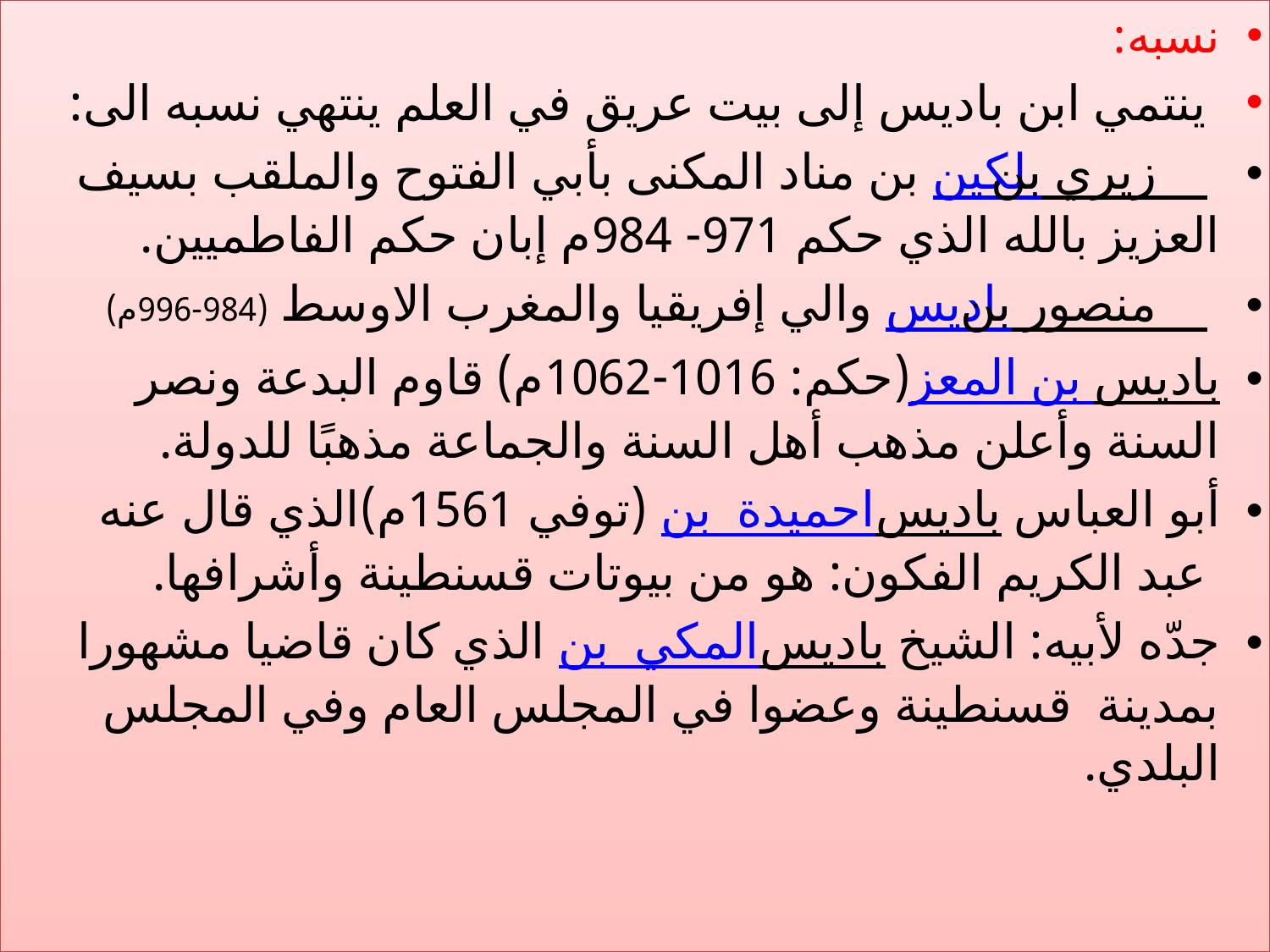

نسبه:
 ينتمي ابن باديس إلى بيت عريق في العلم ينتهي نسبه الى:
بلكين بن زيري بن مناد المكنى بأبي الفتوح والملقب بسيف العزيز بالله الذي حكم 971- 984م إبان حكم الفاطميين.
باديس بن منصور والي إفريقيا والمغرب الاوسط (984-996م)
المعز بن باديس(حكم: 1016-1062م) قاوم البدعة ونصر السنة وأعلن مذهب أهل السنة والجماعة مذهبًا للدولة.
أبو العباس احميدة بن باديس (توفي 1561م)الذي قال عنه  عبد الكريم الفكون: هو من بيوتات قسنطينة وأشرافها.
جدّه لأبيه: الشيخ المكي بن باديس الذي كان قاضيا مشهورا بمدينة  قسنطينة وعضوا في المجلس العام وفي المجلس البلدي.